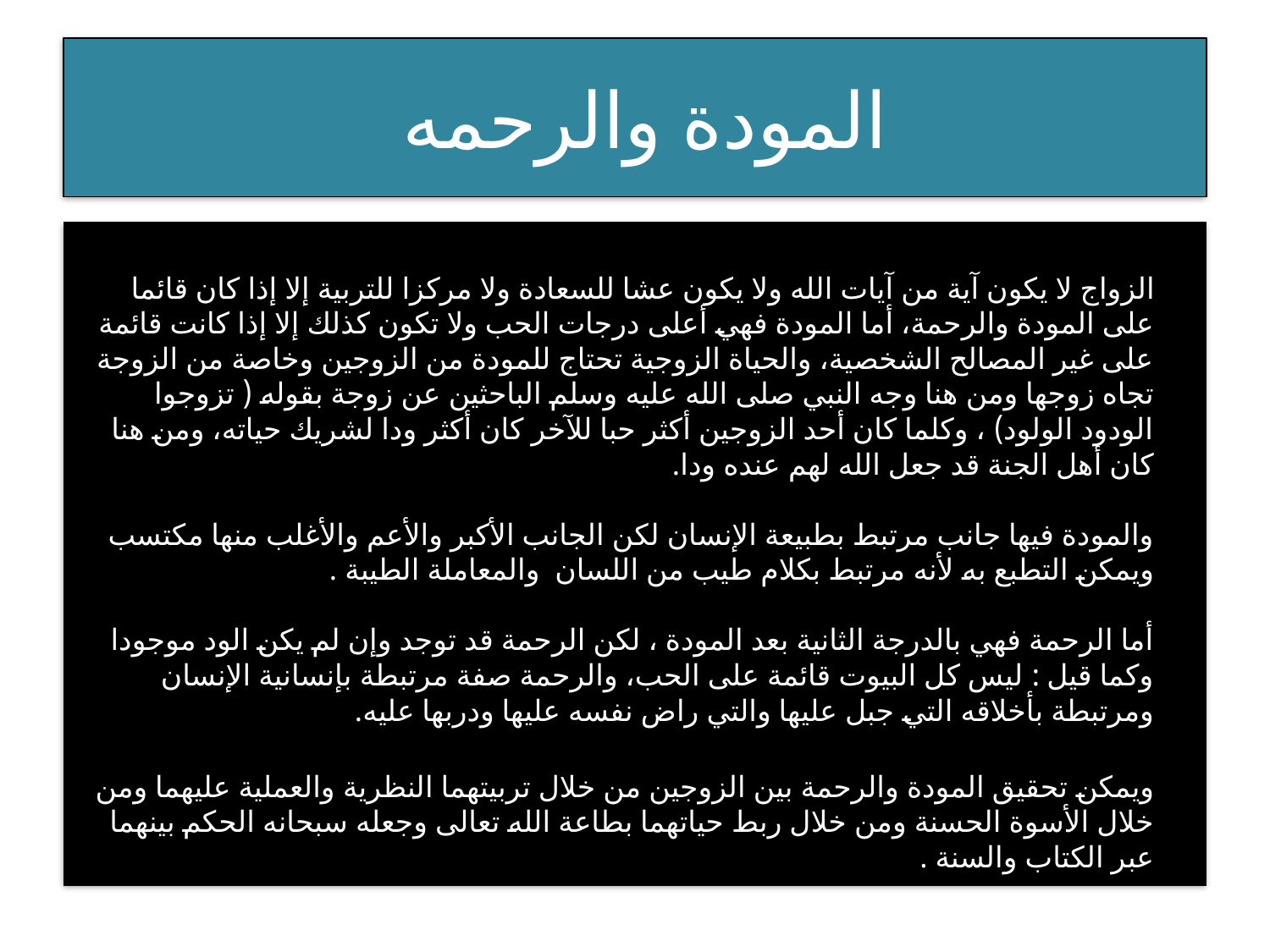

# المودة والرحمه

     الزواج لا يكون آية من آيات الله ولا يكون عشا للسعادة ولا مركزا للتربية إلا إذا كان قائما على المودة والرحمة، أما المودة فهي أعلى درجات الحب ولا تكون كذلك إلا إذا كانت قائمة على غير المصالح الشخصية، والحياة الزوجية تحتاج للمودة من الزوجين وخاصة من الزوجة تجاه زوجها ومن هنا وجه النبي صلى الله عليه وسلم الباحثين عن زوجة بقوله ( تزوجوا الودود الولود) ، وكلما كان أحد الزوجين أكثر حبا للآخر كان أكثر ودا لشريك حياته، ومن هنا كان أهل الجنة قد جعل الله لهم عنده ودا.
والمودة فيها جانب مرتبط بطبيعة الإنسان لكن الجانب الأكبر والأعم والأغلب منها مكتسب ويمكن التطبع به لأنه مرتبط بكلام طيب من اللسان  والمعاملة الطيبة .
أما الرحمة فهي بالدرجة الثانية بعد المودة ، لكن الرحمة قد توجد وإن لم يكن الود موجودا وكما قيل : ليس كل البيوت قائمة على الحب، والرحمة صفة مرتبطة بإنسانية الإنسان ومرتبطة بأخلاقه التي جبل عليها والتي راض نفسه عليها ودربها عليه.
ويمكن تحقيق المودة والرحمة بين الزوجين من خلال تربيتهما النظرية والعملية عليهما ومن خلال الأسوة الحسنة ومن خلال ربط حياتهما بطاعة الله تعالى وجعله سبحانه الحكم بينهما عبر الكتاب والسنة .